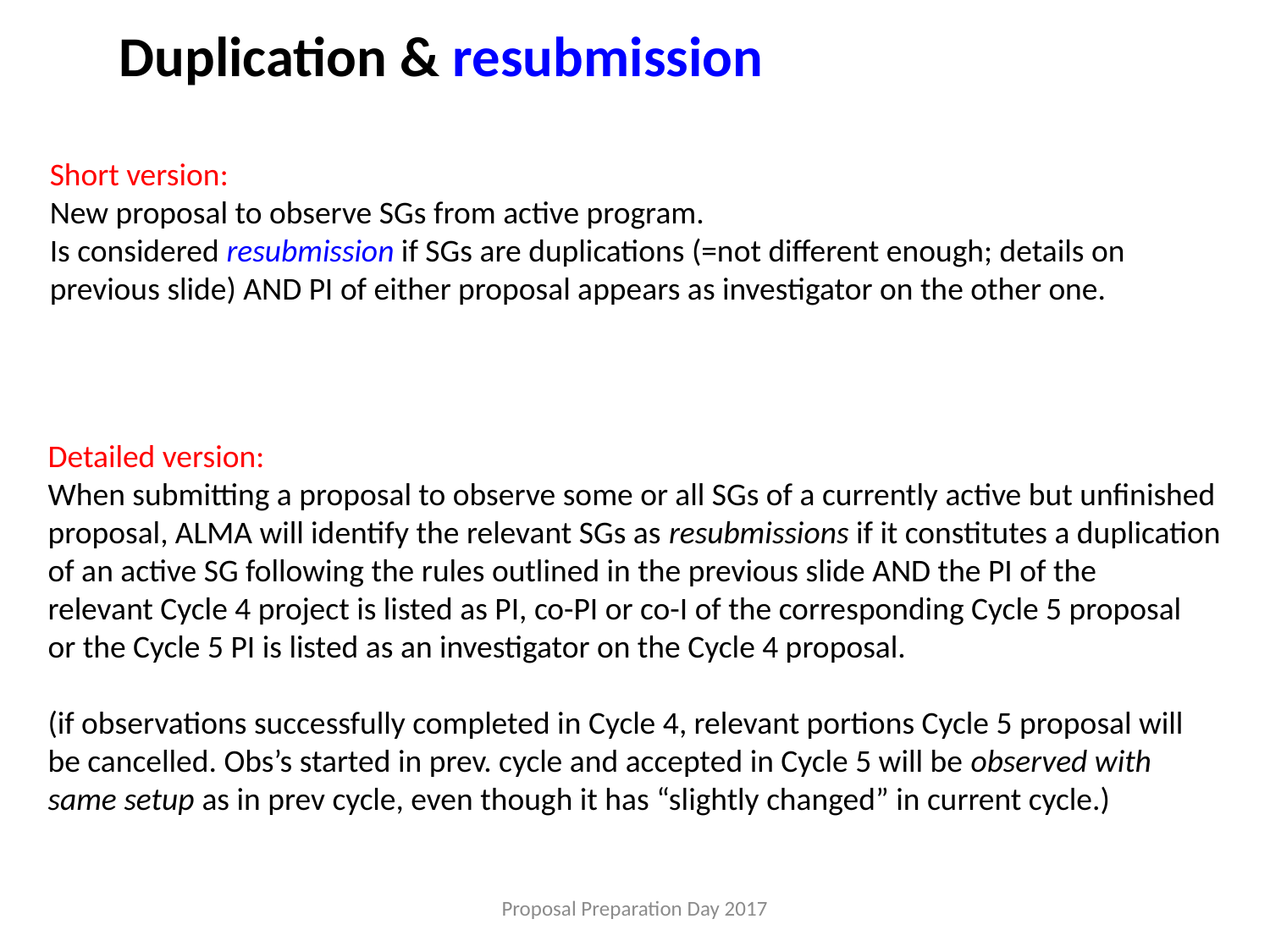

Duplication & resubmission
Short version:
New proposal to observe SGs from active program.
Is considered resubmission if SGs are duplications (=not different enough; details on
previous slide) AND PI of either proposal appears as investigator on the other one.
Detailed version:
When submitting a proposal to observe some or all SGs of a currently active but unfinished
proposal, ALMA will identify the relevant SGs as resubmissions if it constitutes a duplication
of an active SG following the rules outlined in the previous slide AND the PI of the
relevant Cycle 4 project is listed as PI, co-PI or co-I of the corresponding Cycle 5 proposal
or the Cycle 5 PI is listed as an investigator on the Cycle 4 proposal.

(if observations successfully completed in Cycle 4, relevant portions Cycle 5 proposal will
be cancelled. Obs’s started in prev. cycle and accepted in Cycle 5 will be observed with
same setup as in prev cycle, even though it has “slightly changed” in current cycle.)

Proposal Preparation Day 2017